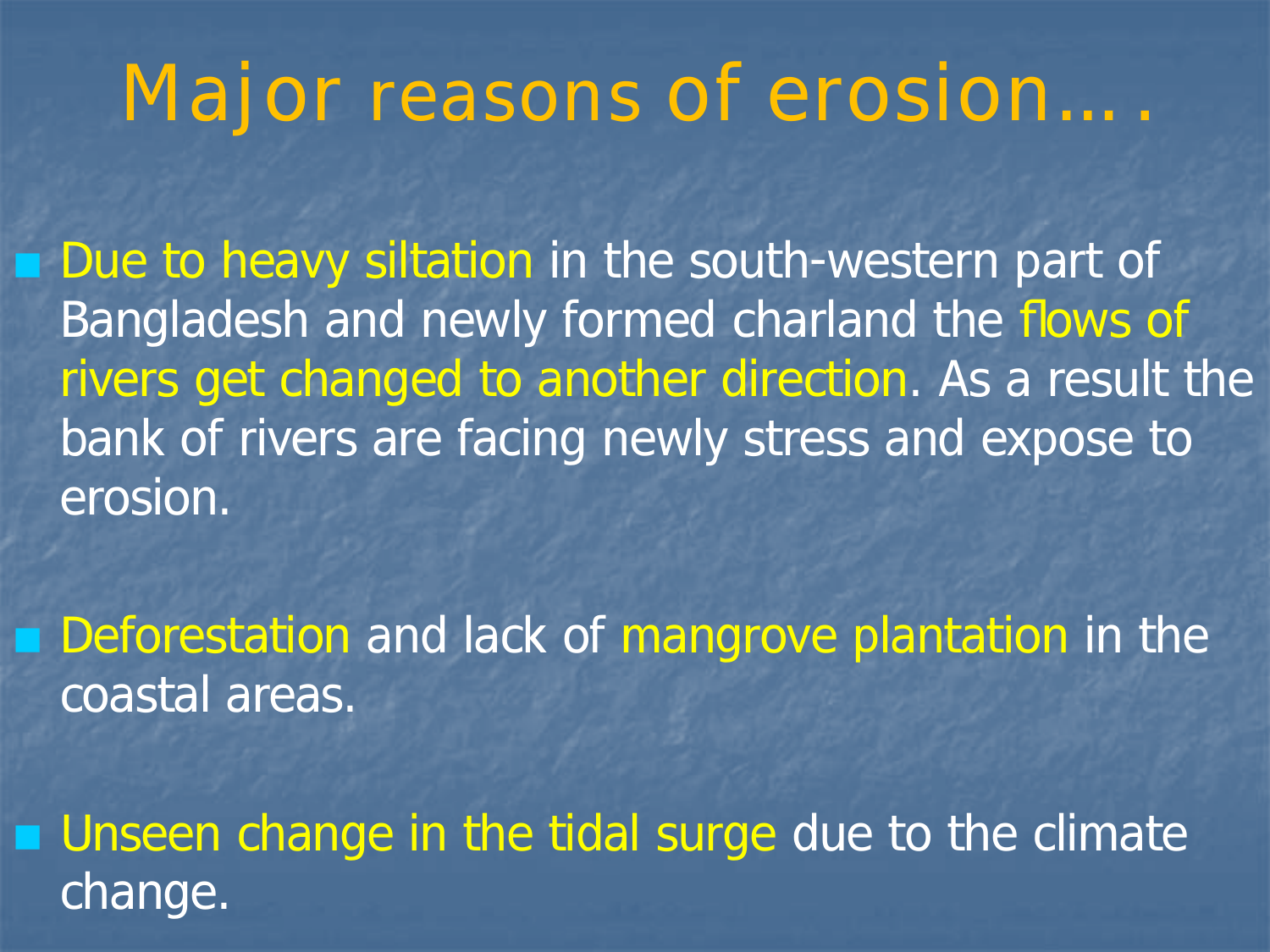

# Major reasons of erosion….
Due to heavy siltation in the south-western part of Bangladesh and newly formed charland the flows of rivers get changed to another direction. As a result the bank of rivers are facing newly stress and expose to erosion.

Deforestation and lack of mangrove plantation in the coastal areas.

Unseen change in the tidal surge due to the climate change.